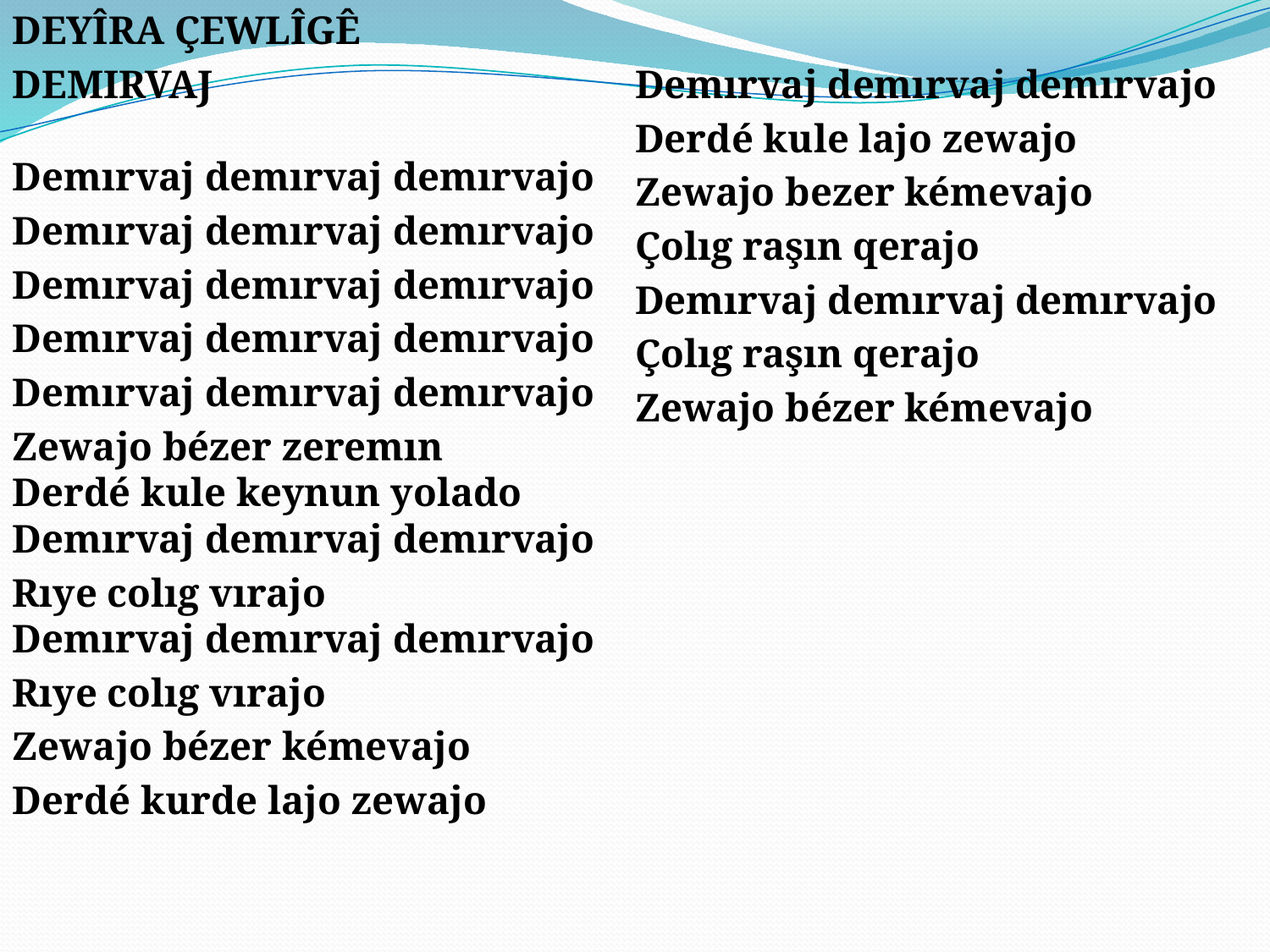

DEYÎRA ÇEWLÎGÊ
DEMIRVAJ
Demırvaj demırvaj demırvajo
Demırvaj demırvaj demırvajo
Demırvaj demırvaj demırvajo
Demırvaj demırvaj demırvajo
Demırvaj demırvaj demırvajo
Zewajo bézer zeremın 
Derdé kule keynun yolado 
Demırvaj demırvaj demırvajo
Rıye colıg vırajo 
Demırvaj demırvaj demırvajo
Rıye colıg vırajo
Zewajo bézer kémevajo
Derdé kurde lajo zewajo

Demırvaj demırvaj demırvajo
Derdé kule lajo zewajo
Zewajo bezer kémevajo
Çolıg raşın qerajo
Demırvaj demırvaj demırvajo
Çolıg raşın qerajo
Zewajo bézer kémevajo